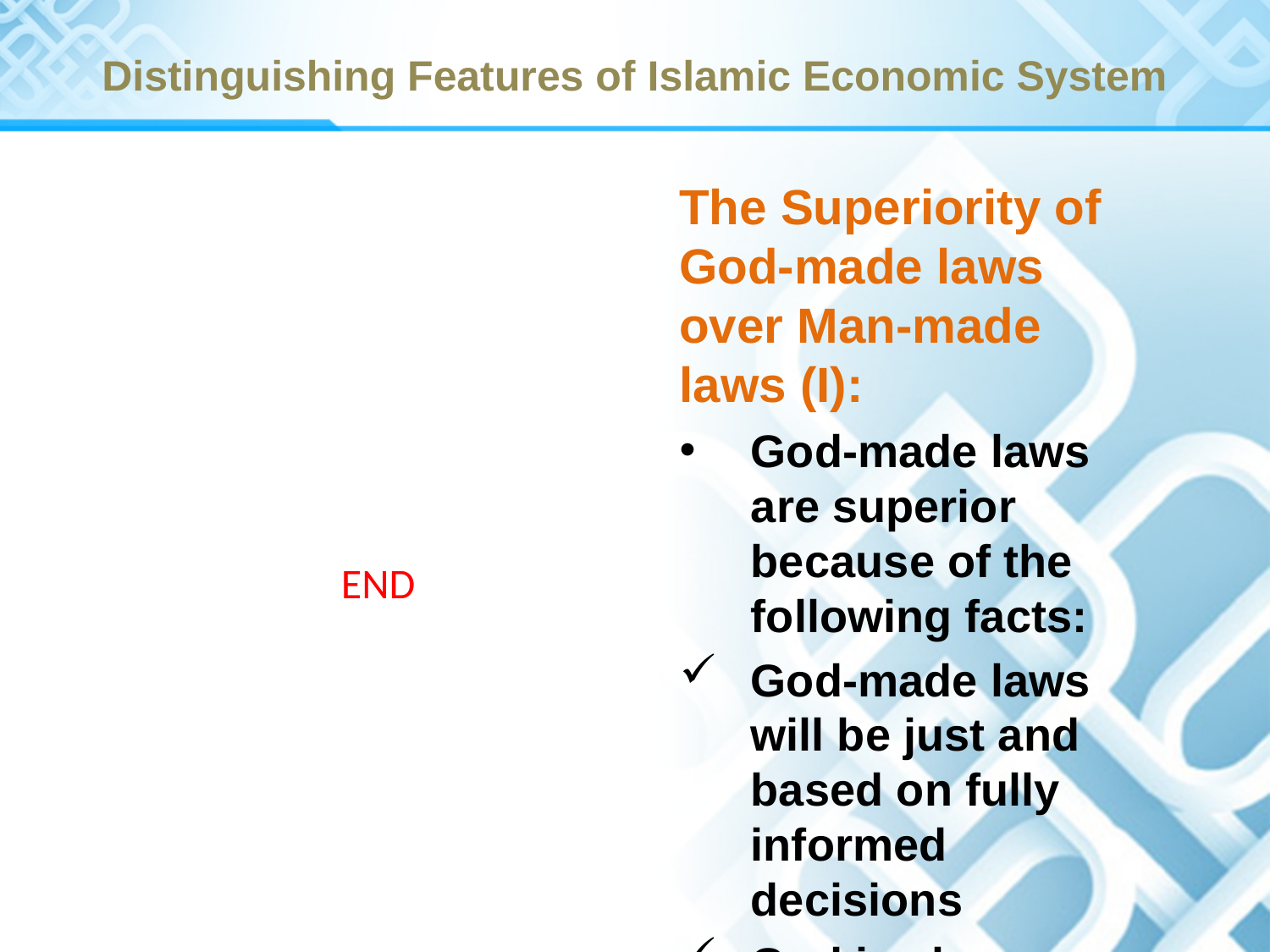

Distinguishing Features of Islamic Economic System
The Superiority of God-made laws over Man-made laws (I):
God-made laws are superior because of the following facts:
God-made laws will be just and based on fully informed decisions
God is above gender rivalry
END